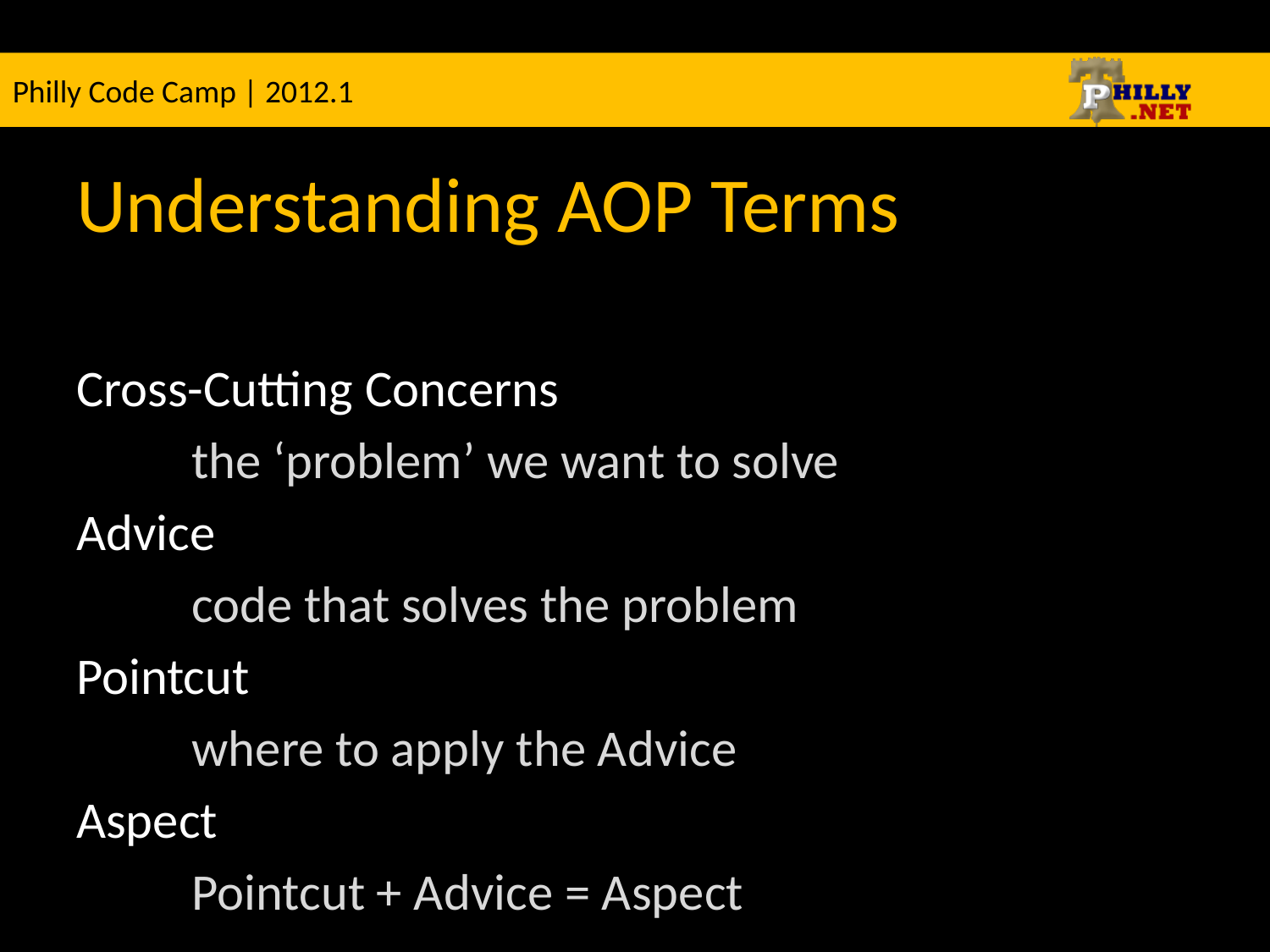

# Understanding AOP Terms
Cross-Cutting Concerns
	the ‘problem’ we want to solve
Advice
	code that solves the problem
Pointcut
	where to apply the Advice
Aspect
	Pointcut + Advice = Aspect